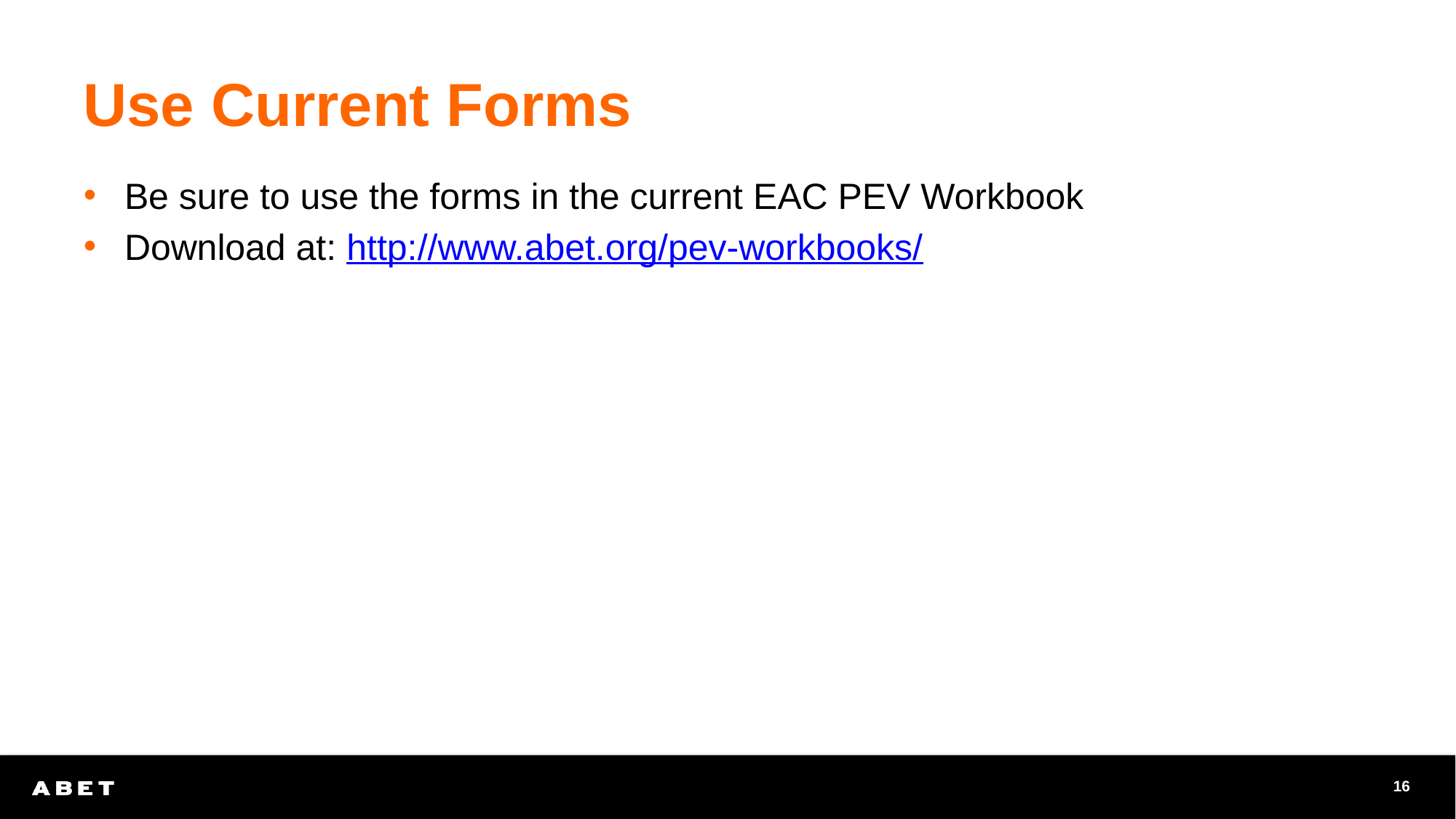

# Use Current Forms
Be sure to use the forms in the current EAC PEV Workbook
Download at: http://www.abet.org/pev-workbooks/